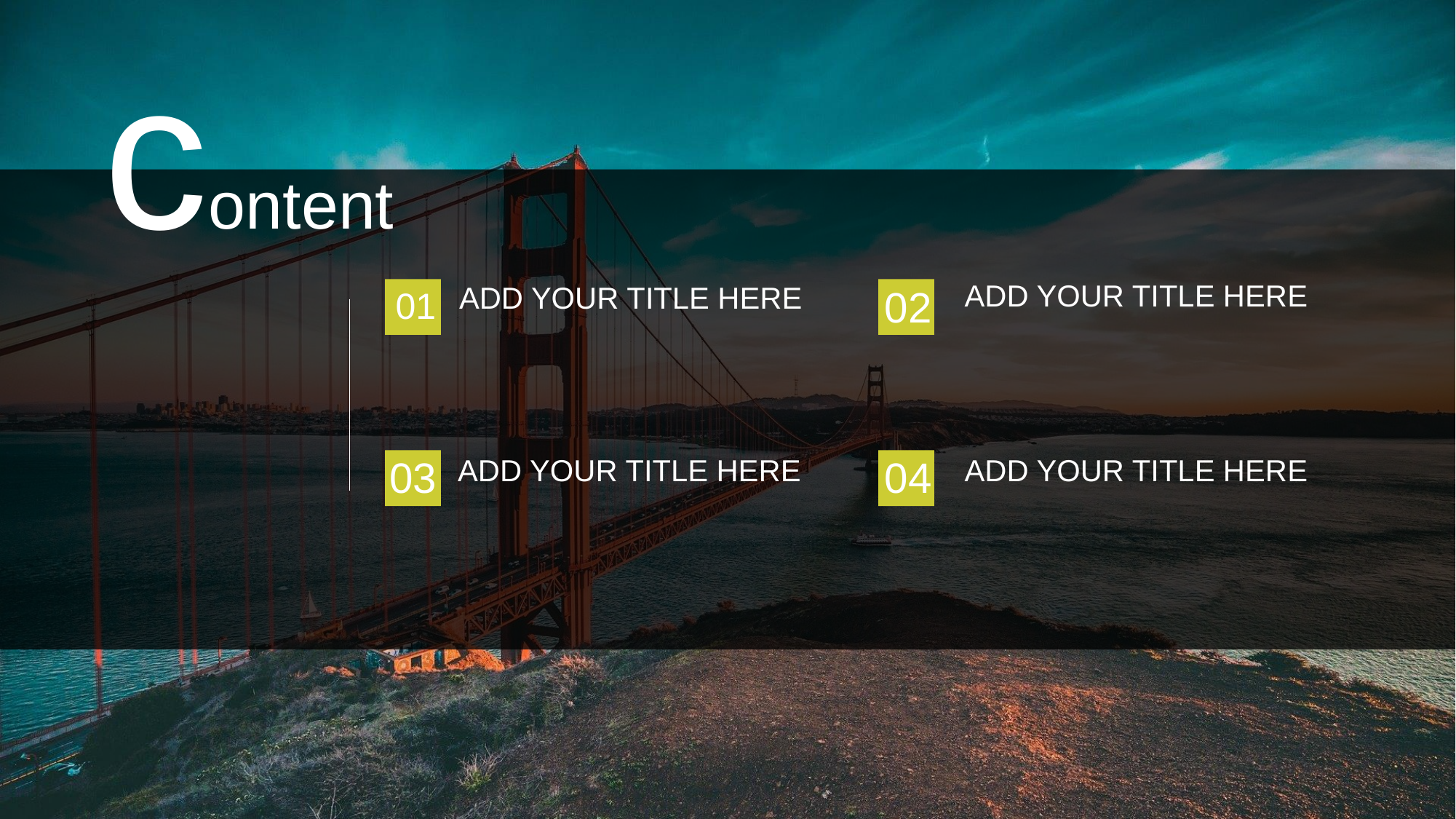

content

ADD YOUR TITLE HERE
ADD YOUR TITLE HERE
02

01

03

04

ADD YOUR TITLE HERE
ADD YOUR TITLE HERE